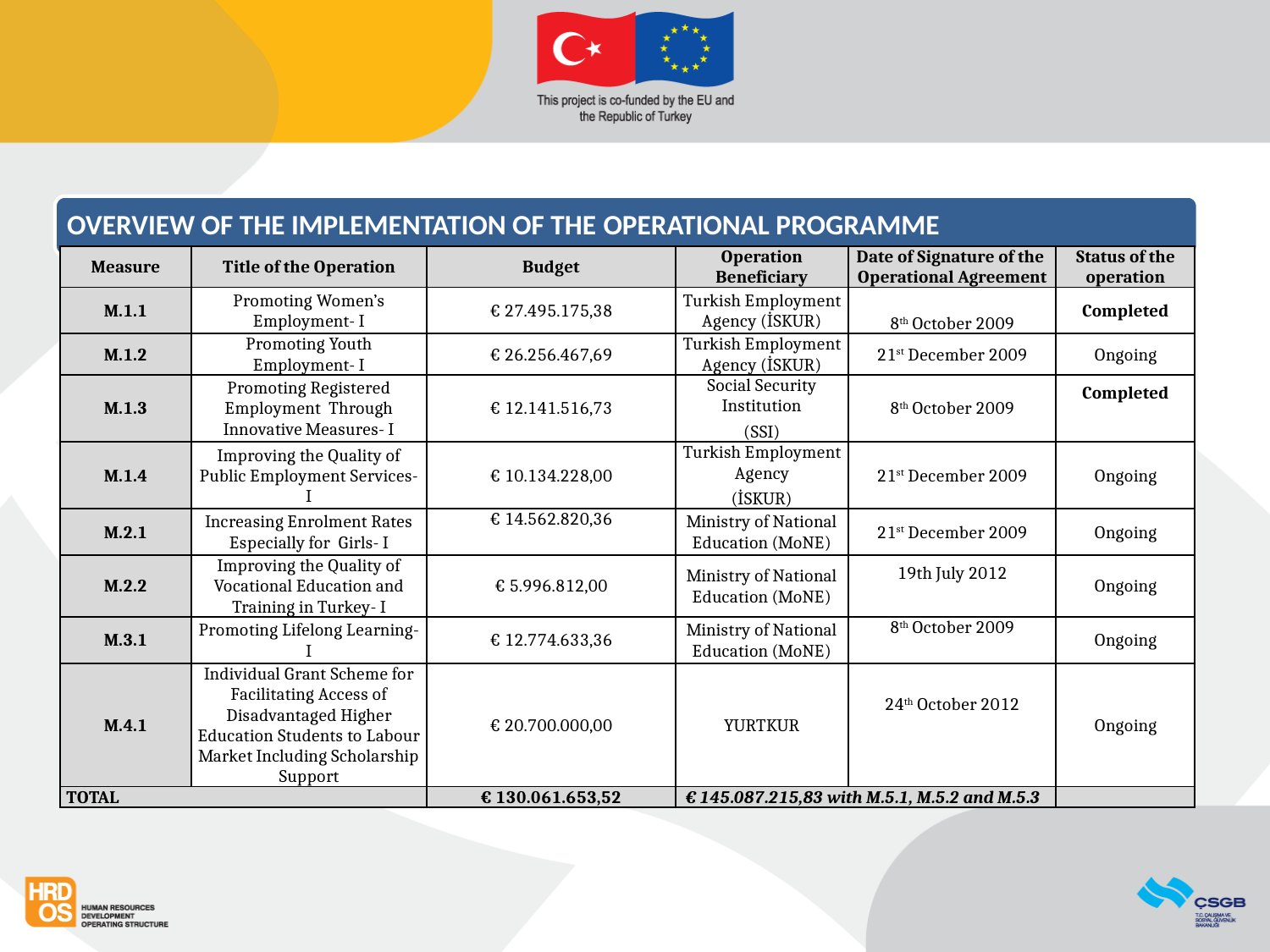

OVERVIEW OF THE IMPLEMENTATION OF THE OPERATIONAL PROGRAMME

| Measure | Title of the Operation | Budget | Operation Beneficiary | Date of Signature of the Operational Agreement | Status of the operation |
| --- | --- | --- | --- | --- | --- |
| M.1.1 | Promoting Women’s Employment- I | € 27.495.175,38 | Turkish Employment Agency (İSKUR) | 8th October 2009 | Completed |
| M.1.2 | Promoting Youth Employment- I | € 26.256.467,69 | Turkish Employment Agency (İSKUR) | 21st December 2009 | Ongoing |
| M.1.3 | Promoting Registered Employment Through Innovative Measures- I | € 12.141.516,73 | Social Security Institution (SSI) | 8th October 2009 | Completed |
| M.1.4 | Improving the Quality of Public Employment Services- I | € 10.134.228,00 | Turkish Employment Agency (İSKUR) | 21st December 2009 | Ongoing |
| M.2.1 | Increasing Enrolment Rates Especially for Girls- I | € 14.562.820,36 | Ministry of National Education (MoNE) | 21st December 2009 | Ongoing |
| M.2.2 | Improving the Quality of Vocational Education and Training in Turkey- I | € 5.996.812,00 | Ministry of National Education (MoNE) | 19th July 2012 | Ongoing |
| M.3.1 | Promoting Lifelong Learning-I | € 12.774.633,36 | Ministry of National Education (MoNE) | 8th October 2009 | Ongoing |
| M.4.1 | Individual Grant Scheme for Facilitating Access of Disadvantaged Higher Education Students to Labour Market Including Scholarship Support | € 20.700.000,00 | YURTKUR | 24th October 2012 | Ongoing |
| TOTAL |  | € 130.061.653,52 | € 145.087.215,83 with M.5.1, M.5.2 and M.5.3 |  |  |